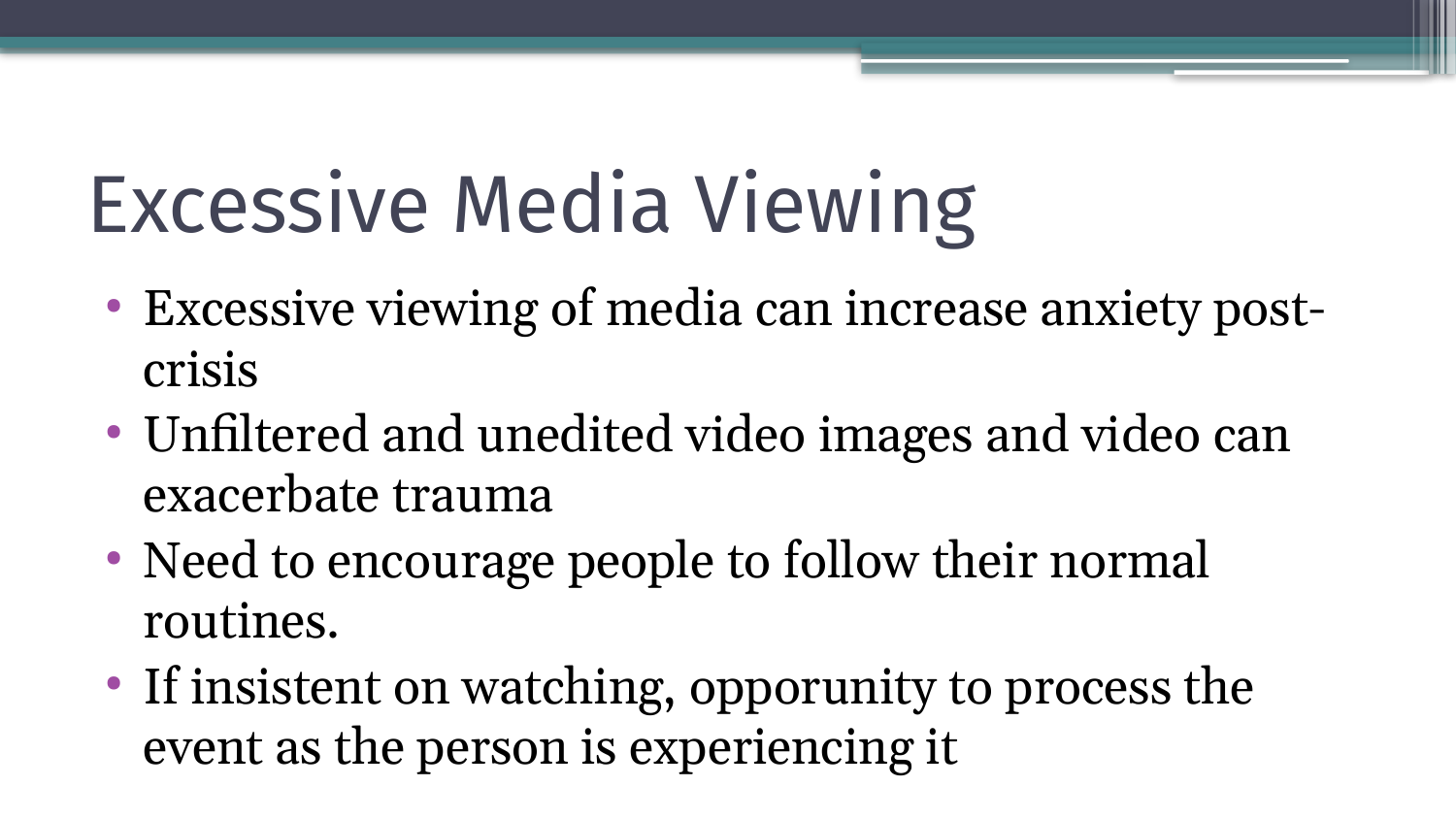

# Excessive Media Viewing
Excessive viewing of media can increase anxiety post-crisis
Unfiltered and unedited video images and video can exacerbate trauma
Need to encourage people to follow their normal routines.
If insistent on watching, opporunity to process the event as the person is experiencing it